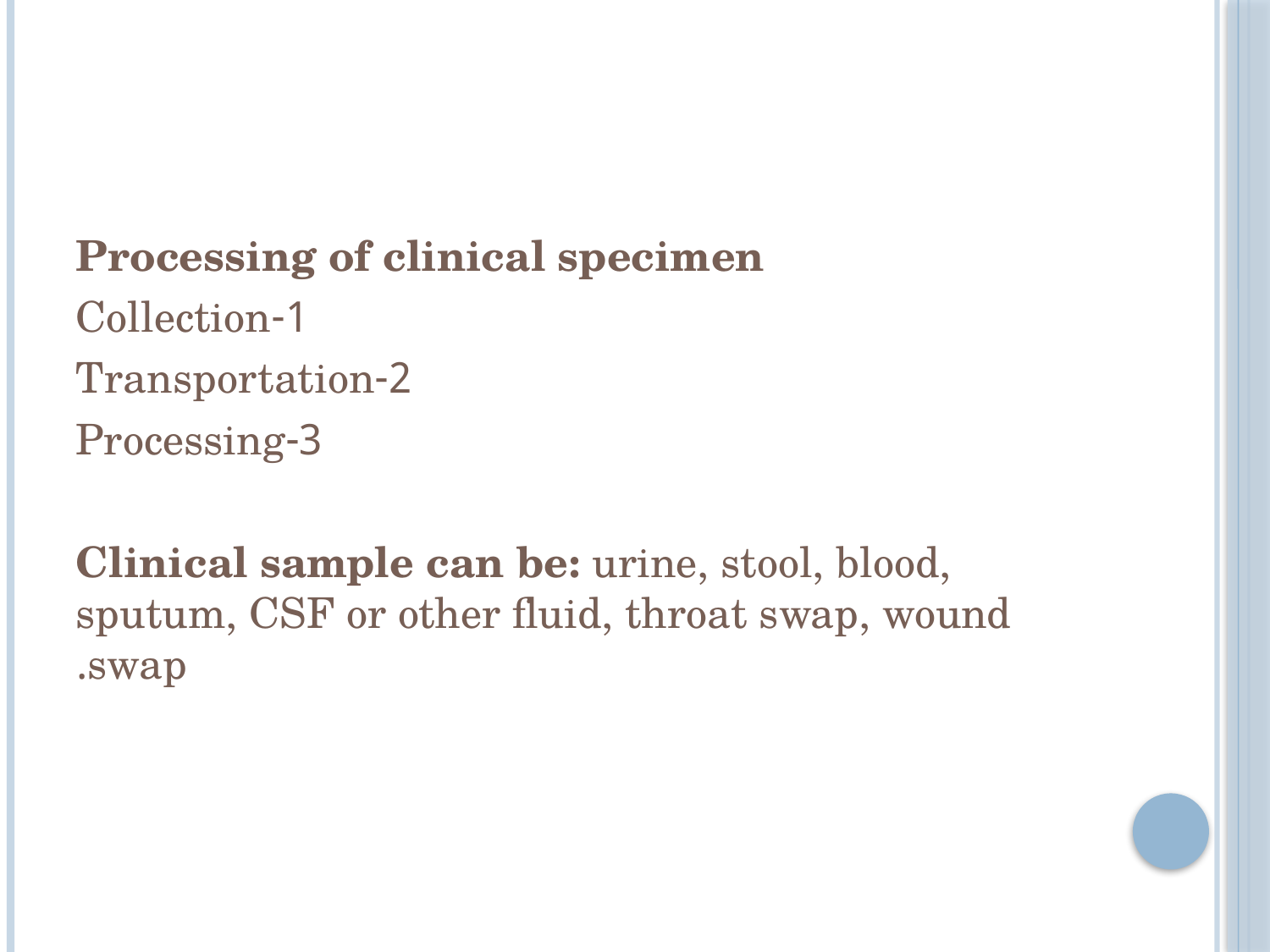

#
Processing of clinical specimen
1-Collection
2-Transportation
3-Processing

Clinical sample can be: urine, stool, blood, sputum, CSF or other fluid, throat swap, wound swap.